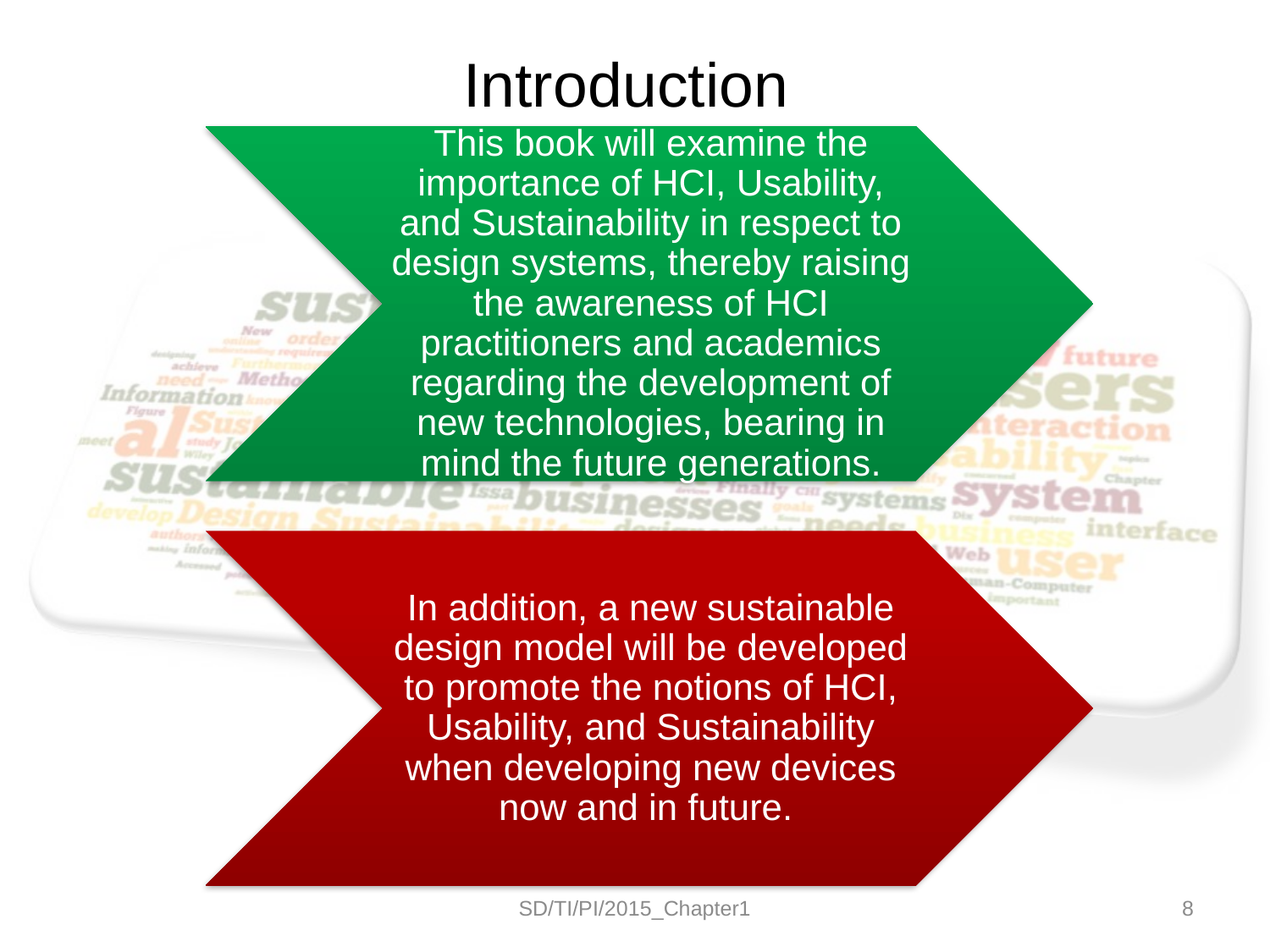

# Introduction
This book will examine the importance of HCI, Usability, and Sustainability in respect to design systems, thereby raising the awareness of HCI practitioners and academics regarding the development of new technologies, bearing in mind the future generations.
In addition, a new sustainable design model will be developed to promote the notions of HCI, Usability, and Sustainability when developing new devices now and in future.
SD/TI/PI/2015_Chapter1
8